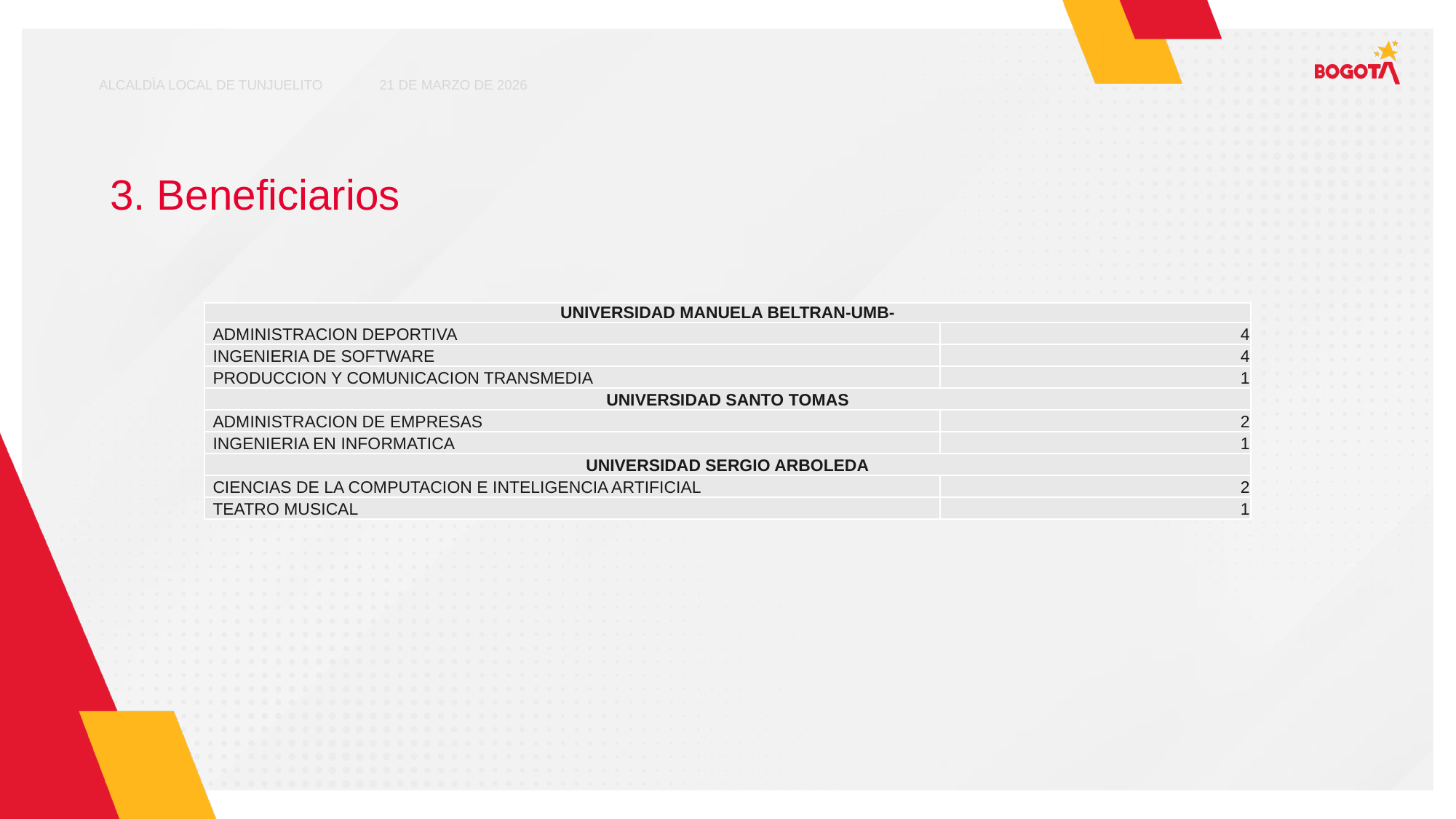

ALCALDÌA LOCAL DE TUNJUELITO
21 DE MARZO DE 2026
3. Beneficiarios
| UNIVERSIDAD MANUELA BELTRAN-UMB- |  |
| --- | --- |
| ADMINISTRACION DEPORTIVA | 4 |
| INGENIERIA DE SOFTWARE | 4 |
| PRODUCCION Y COMUNICACION TRANSMEDIA | 1 |
| UNIVERSIDAD SANTO TOMAS |  |
| ADMINISTRACION DE EMPRESAS | 2 |
| INGENIERIA EN INFORMATICA | 1 |
| UNIVERSIDAD SERGIO ARBOLEDA |  |
| CIENCIAS DE LA COMPUTACION E INTELIGENCIA ARTIFICIAL | 2 |
| TEATRO MUSICAL | 1 |